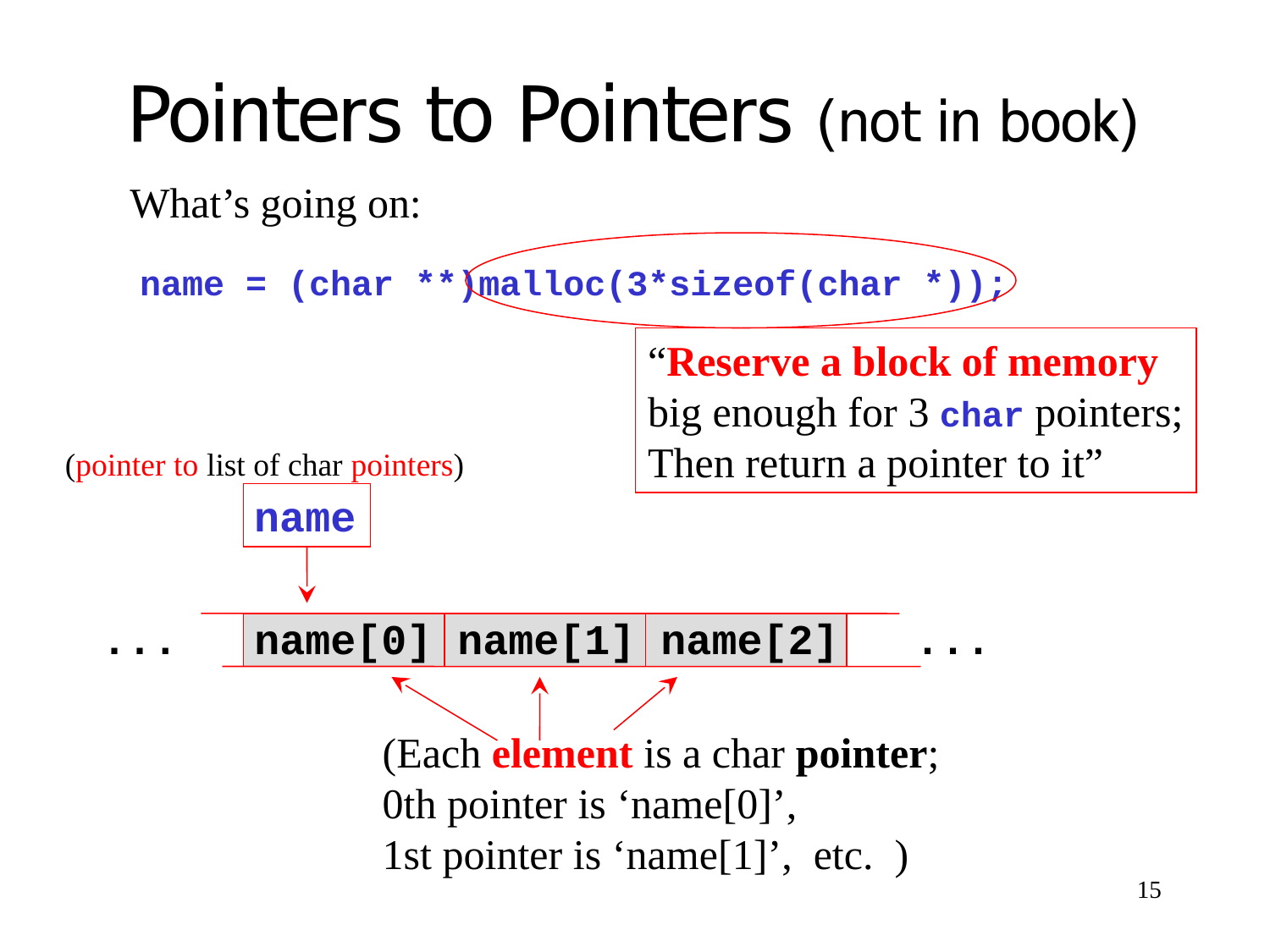

# Pointers to Pointers (not in book)
What’s going on:

name = (char **)malloc(3*sizeof(char *));

“Reserve a block of memory
big enough for 3 char pointers;
Then return a pointer to it”
(pointer to list of char pointers)

      name
...   name[0] name[1] name[2]   ...

(Each element is a char pointer;
0th pointer is ‘name[0]’,
1st pointer is ‘name[1]’,  etc.  )
15